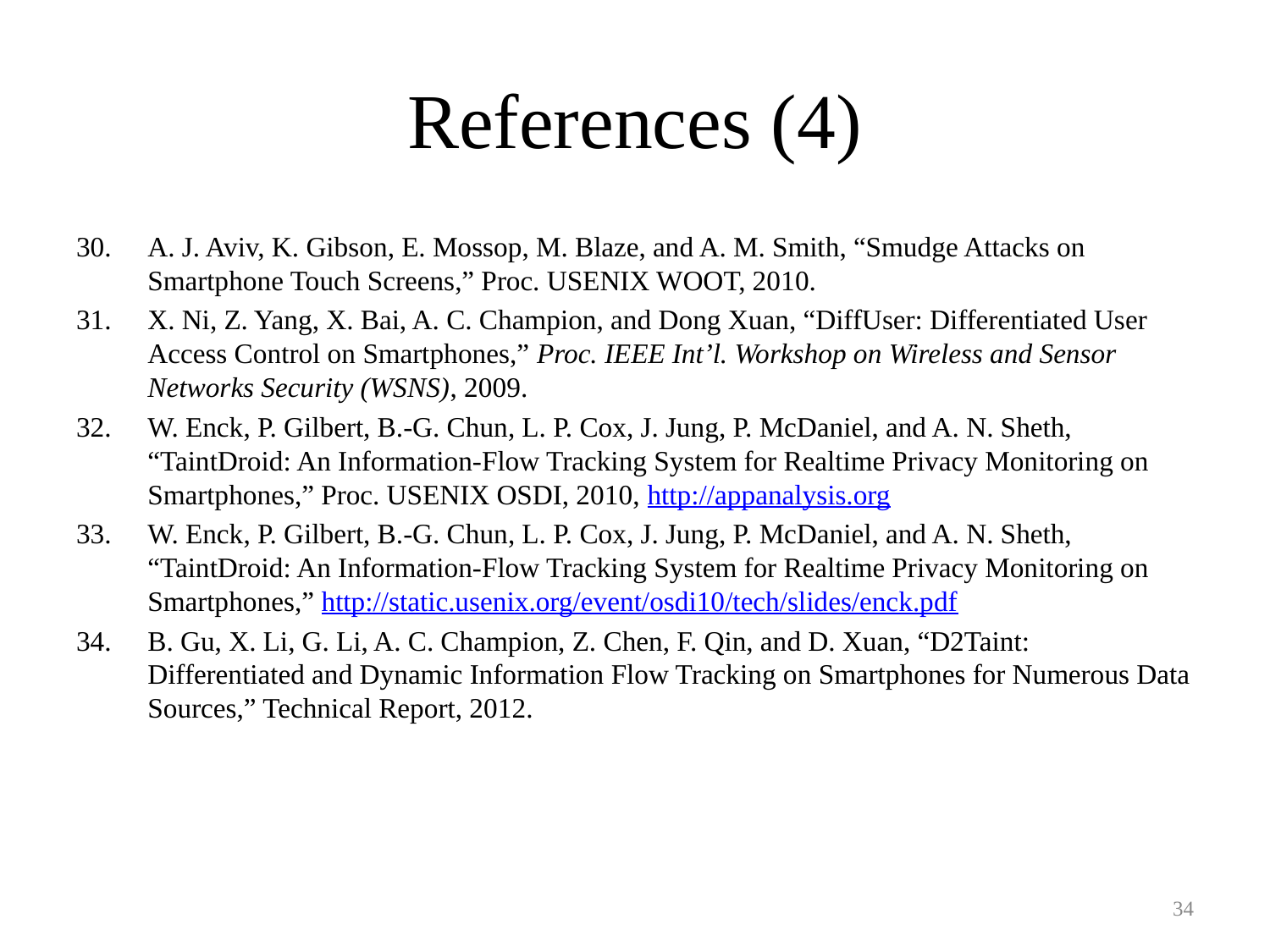

# References (4)
A. J. Aviv, K. Gibson, E. Mossop, M. Blaze, and A. M. Smith, “Smudge Attacks on Smartphone Touch Screens,” Proc. USENIX WOOT, 2010.
X. Ni, Z. Yang, X. Bai, A. C. Champion, and Dong Xuan, “DiffUser: Differentiated User Access Control on Smartphones,” Proc. IEEE Int’l. Workshop on Wireless and Sensor Networks Security (WSNS), 2009.
W. Enck, P. Gilbert, B.-G. Chun, L. P. Cox, J. Jung, P. McDaniel, and A. N. Sheth, “TaintDroid: An Information-Flow Tracking System for Realtime Privacy Monitoring on Smartphones,” Proc. USENIX OSDI, 2010, http://appanalysis.org
W. Enck, P. Gilbert, B.-G. Chun, L. P. Cox, J. Jung, P. McDaniel, and A. N. Sheth, “TaintDroid: An Information-Flow Tracking System for Realtime Privacy Monitoring on Smartphones,” http://static.usenix.org/event/osdi10/tech/slides/enck.pdf
B. Gu, X. Li, G. Li, A. C. Champion, Z. Chen, F. Qin, and D. Xuan, “D2Taint: Differentiated and Dynamic Information Flow Tracking on Smartphones for Numerous Data Sources,” Technical Report, 2012.
34